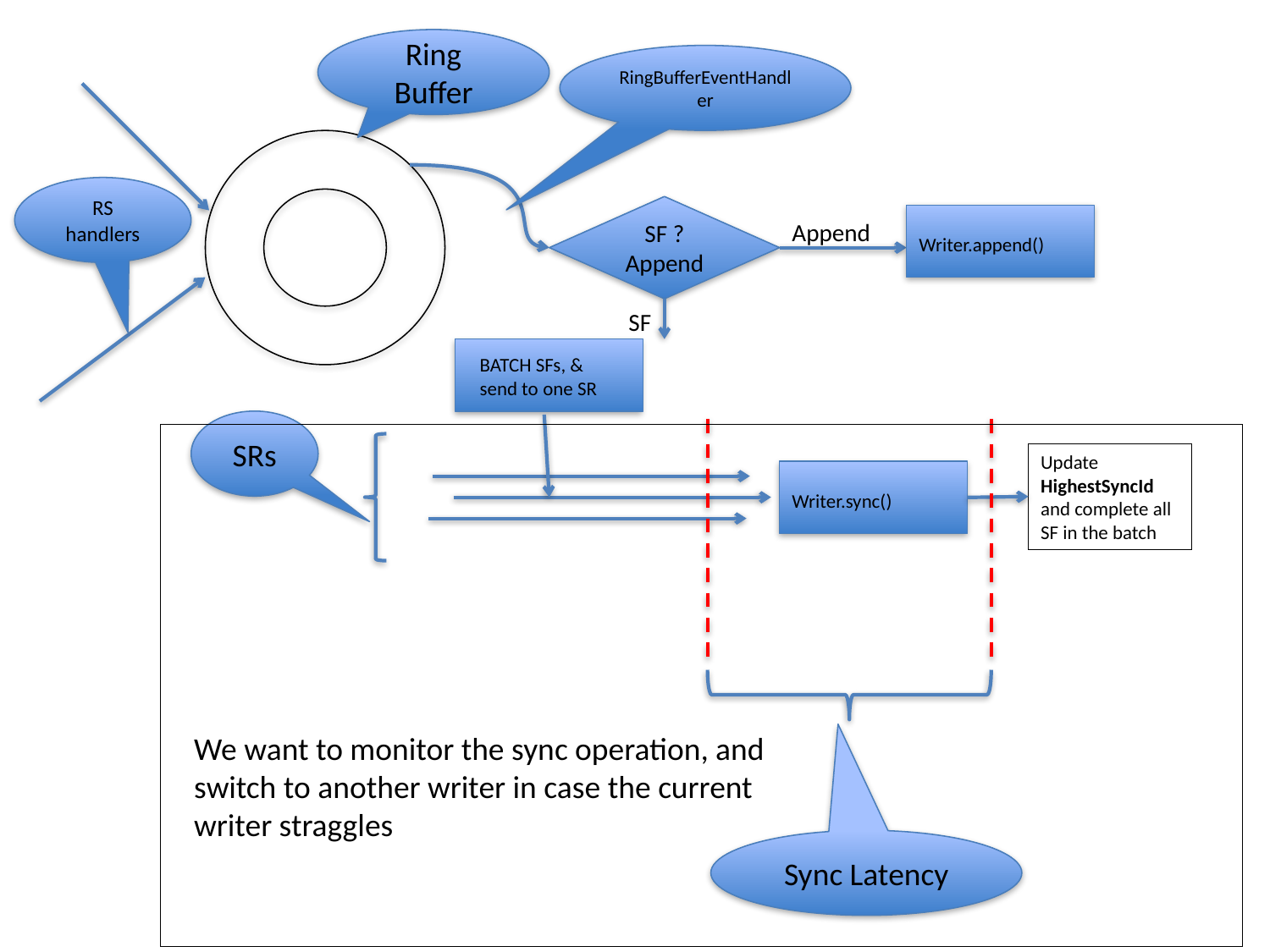

Ring Buffer
RingBufferEventHandler

RS handlers
SF ? Append

Append
Writer.append()
SF

BATCH SFs, & send to one SR
SRs

Update HighestSyncId and complete all SF in the batch

Writer.sync()

We want to monitor the sync operation, and switch to another writer in case the current writer straggles
Sync Latency